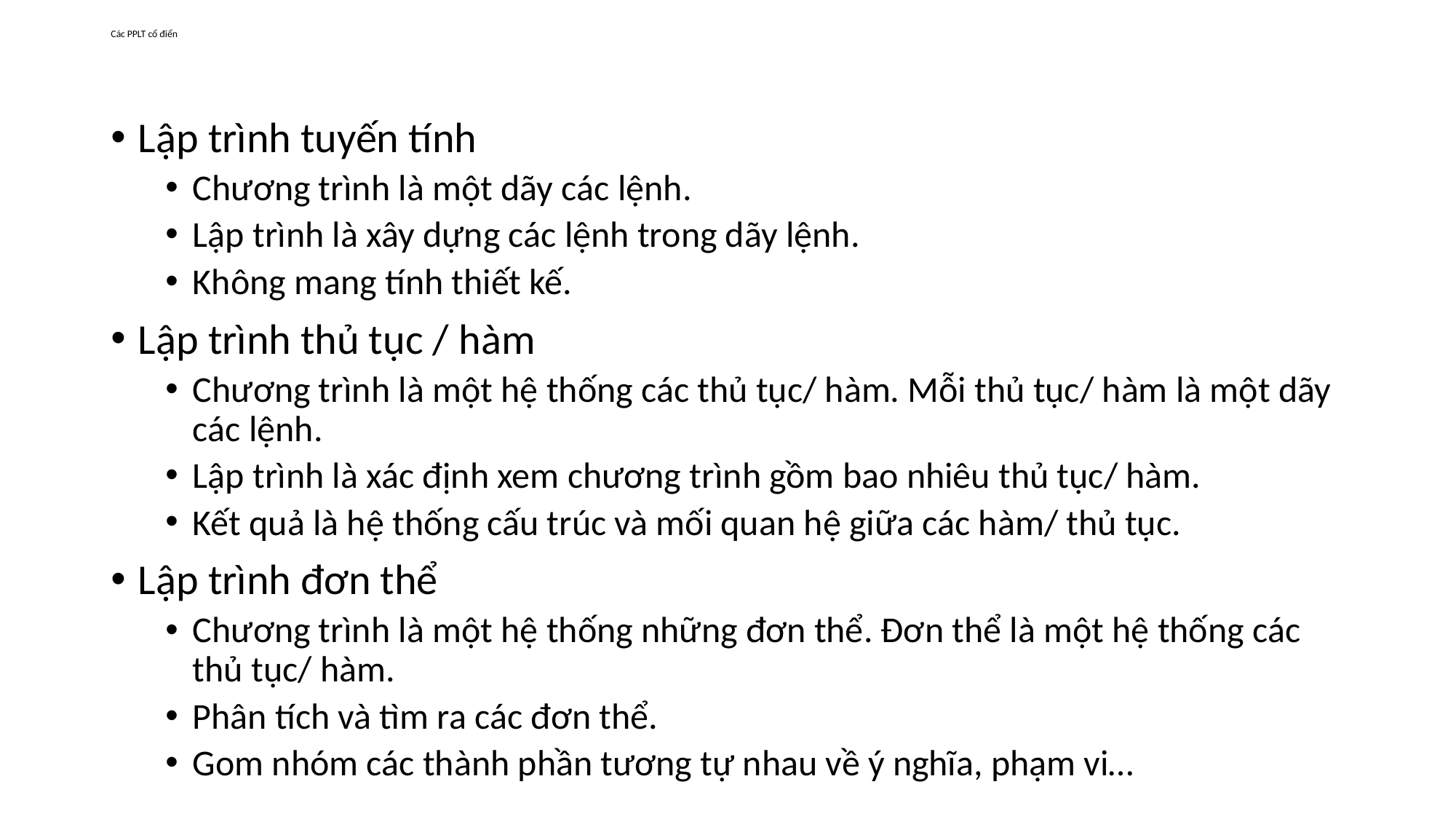

# Các PPLT cổ điển
Lập trình tuyến tính
Chương trình là một dãy các lệnh.
Lập trình là xây dựng các lệnh trong dãy lệnh.
Không mang tính thiết kế.
Lập trình thủ tục / hàm
Chương trình là một hệ thống các thủ tục/ hàm. Mỗi thủ tục/ hàm là một dãy các lệnh.
Lập trình là xác định xem chương trình gồm bao nhiêu thủ tục/ hàm.
Kết quả là hệ thống cấu trúc và mối quan hệ giữa các hàm/ thủ tục.
Lập trình đơn thể
Chương trình là một hệ thống những đơn thể. Đơn thể là một hệ thống các thủ tục/ hàm.
Phân tích và tìm ra các đơn thể.
Gom nhóm các thành phần tương tự nhau về ý nghĩa, phạm vi…